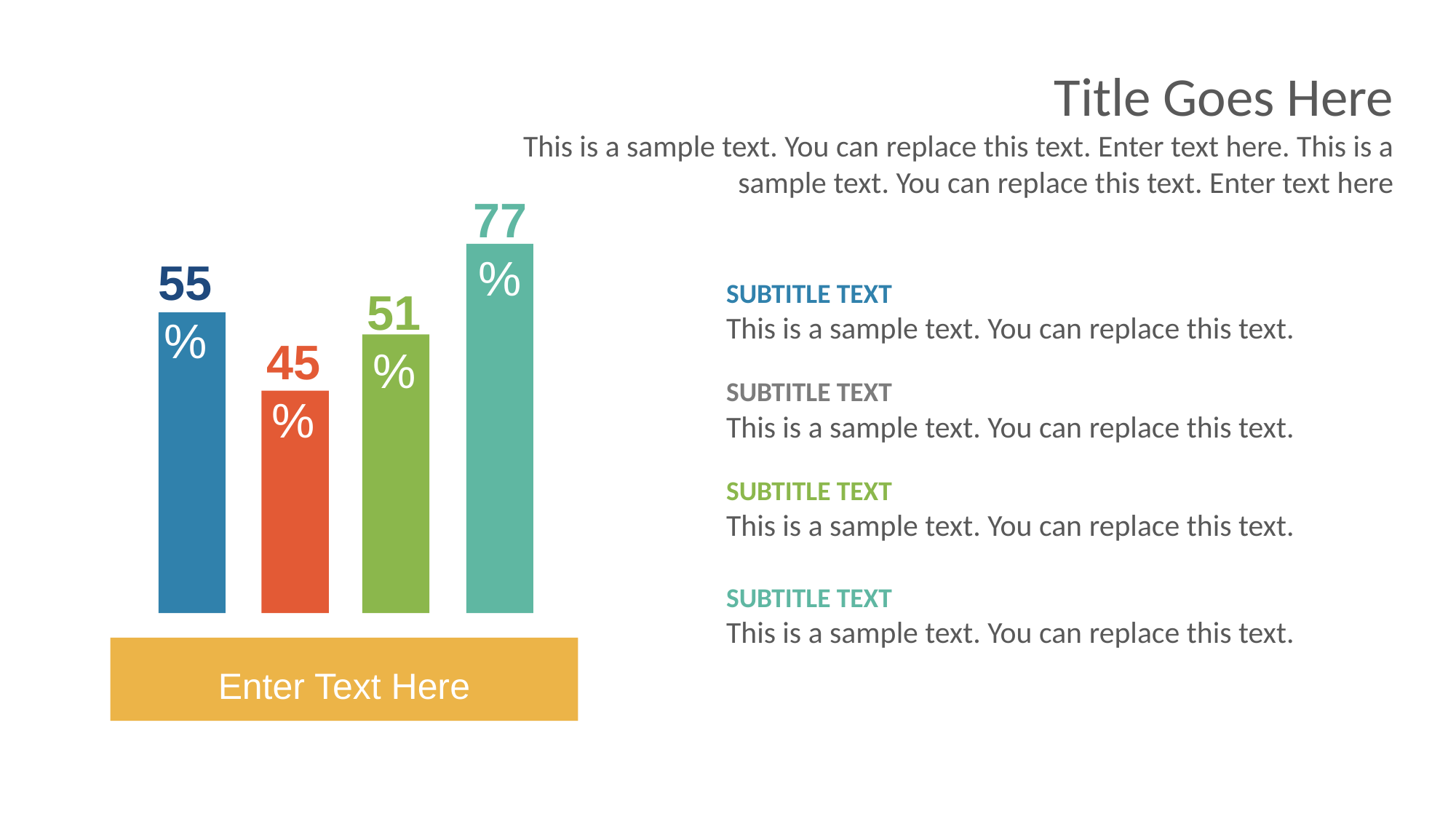

Title Goes Here
This is a sample text. You can replace this text. Enter text here. This is a sample text. You can replace this text. Enter text here
77
%

55
%
Subtitle TEXT
This is a sample text. You can replace this text.
51
%

45
%

Subtitle TEXT
This is a sample text. You can replace this text.

Subtitle TEXT
This is a sample text. You can replace this text.
Subtitle TEXT
This is a sample text. You can replace this text.

Enter Text Here